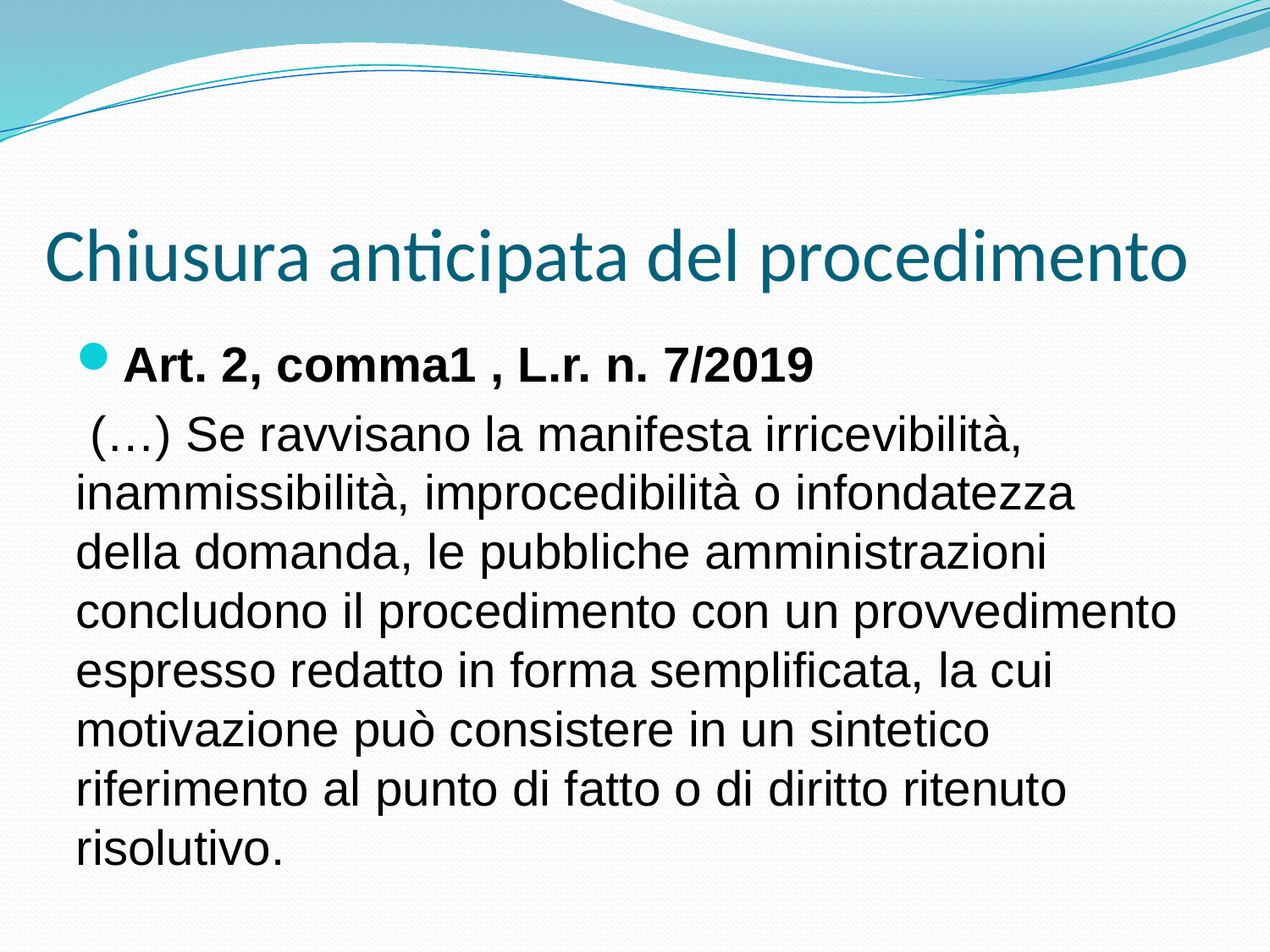

# Chiusura anticipata del procedimento
Art. 2, comma1 , L.r. n. 7/2019
 (…) Se ravvisano la manifesta irricevibilità, inammissibilità, improcedibilità o infondatezza della domanda, le pubbliche amministrazioni concludono il procedimento con un provvedimento espresso redatto in forma semplificata, la cui motivazione può consistere in un sintetico riferimento al punto di fatto o di diritto ritenuto risolutivo.